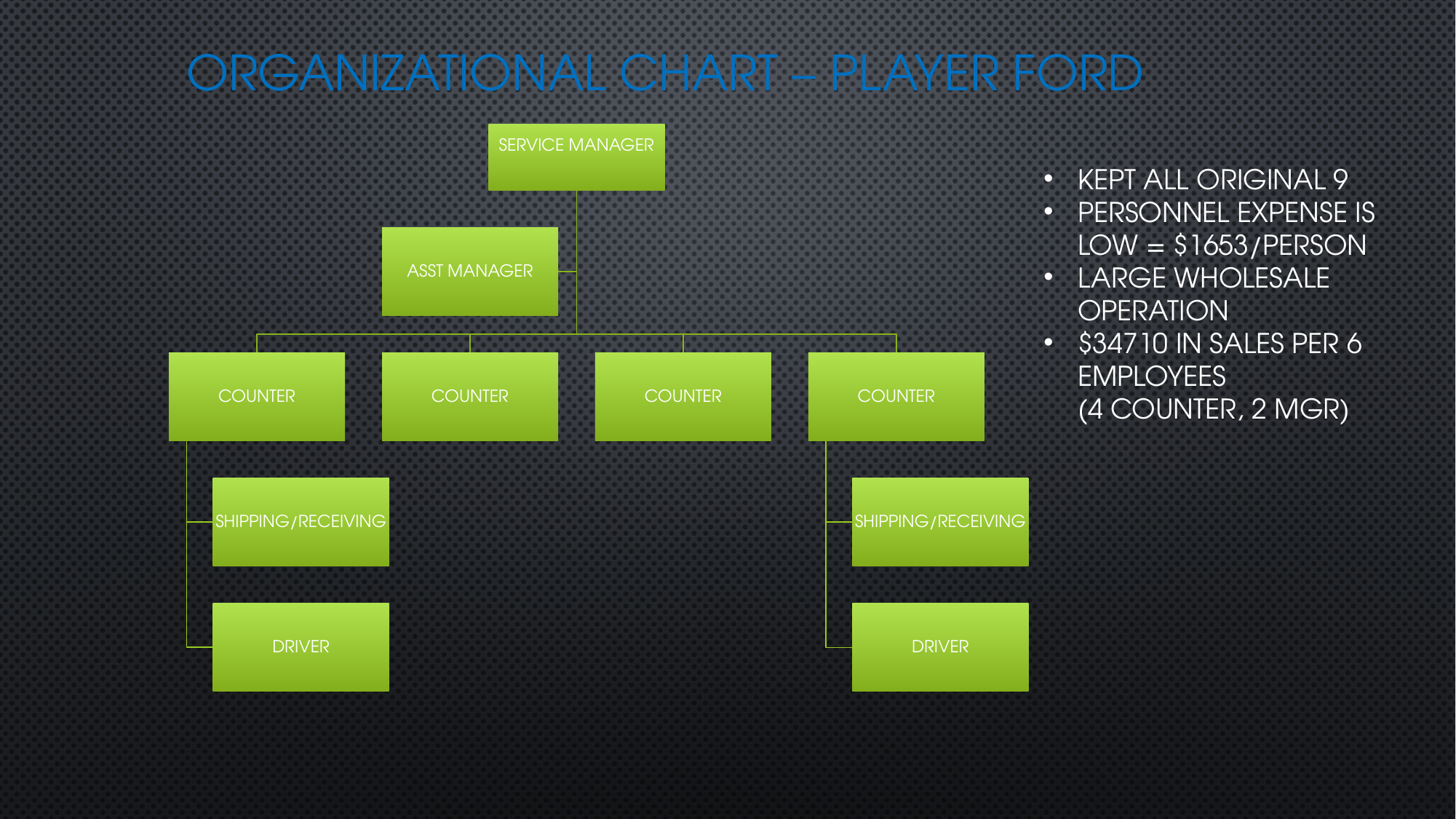

# Organizational chart – player ford
SERVICE MANAGER

COUNTER
SHIPPING/RECEIVING
DRIVER
COUNTER
COUNTER
COUNTER
SHIPPING/RECEIVING
DRIVER
ASST MANAGER
KEPT ALL ORIGINAL 9
PERSONNEL EXPENSE IS LOW = $1653/PERSON
LARGE WHOLESALE OPERATION
$34710 IN SALES PER 6 EMPLOYEES                 (4 COUNTER, 2 MGR)